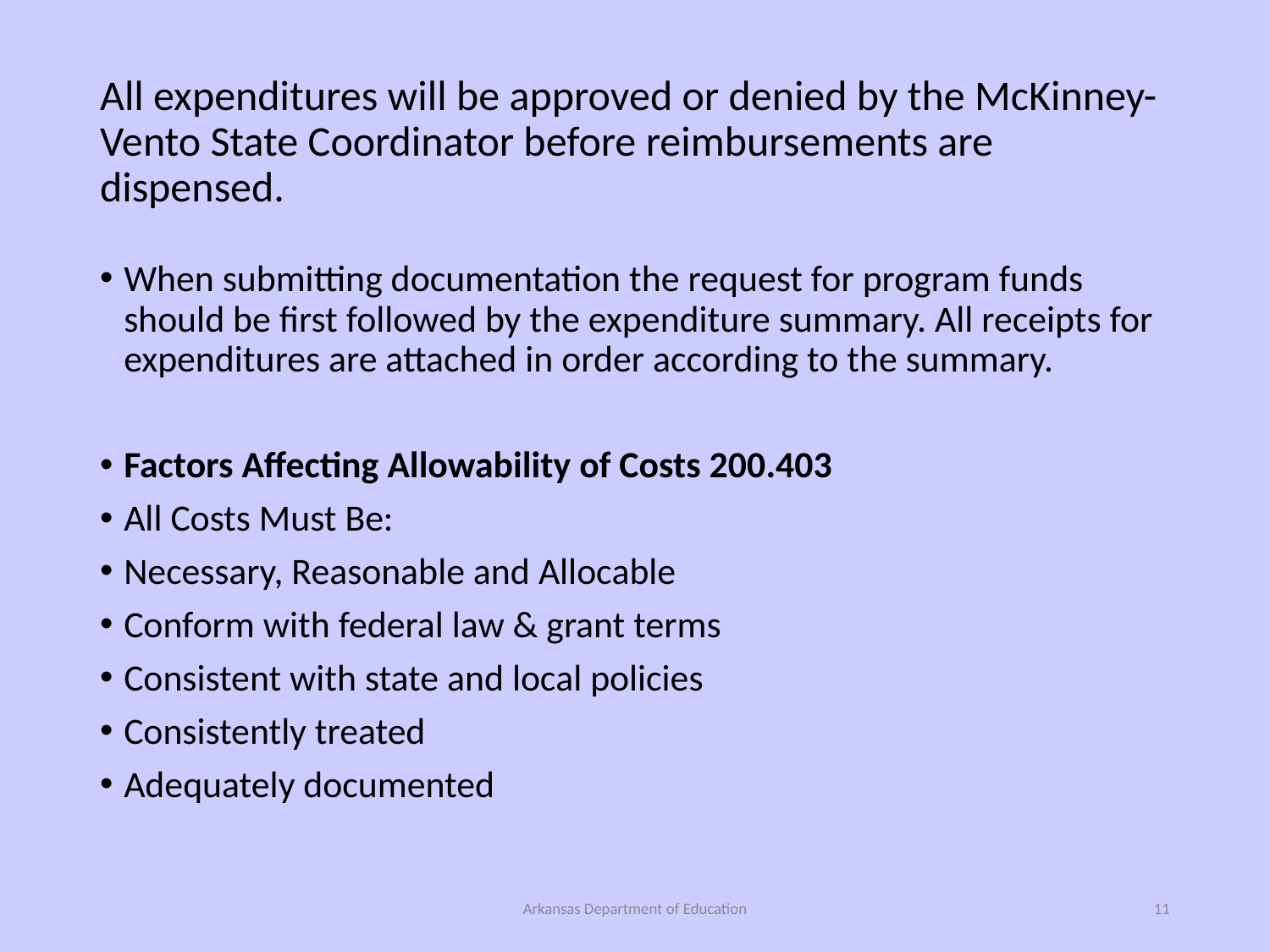

# All expenditures will be approved or denied by the McKinney-Vento State Coordinator before reimbursements are dispensed.
When submitting documentation the request for program funds should be first followed by the expenditure summary. All receipts for expenditures are attached in order according to the summary.

Factors Affecting Allowability of Costs 200.403
All Costs Must Be:
Necessary, Reasonable and Allocable
Conform with federal law & grant terms
Consistent with state and local policies
Consistently treated
Adequately documented

Arkansas Department of Education
11